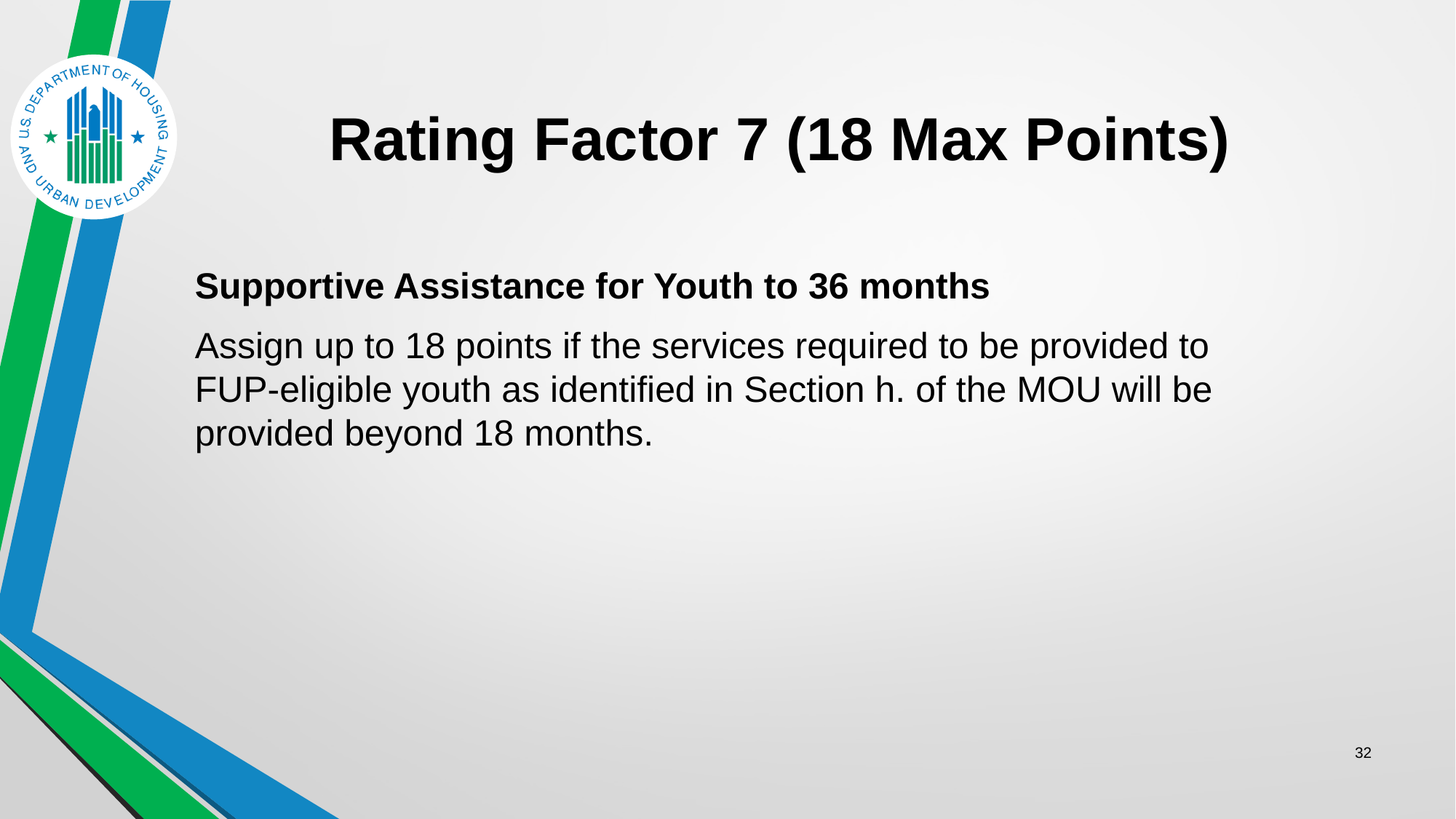

# Rating Factor 7 (18 Max Points)
Supportive Assistance for Youth to 36 months
Assign up to 18 points if the services required to be provided to FUP-eligible youth as identified in Section h. of the MOU will be provided beyond 18 months.
32